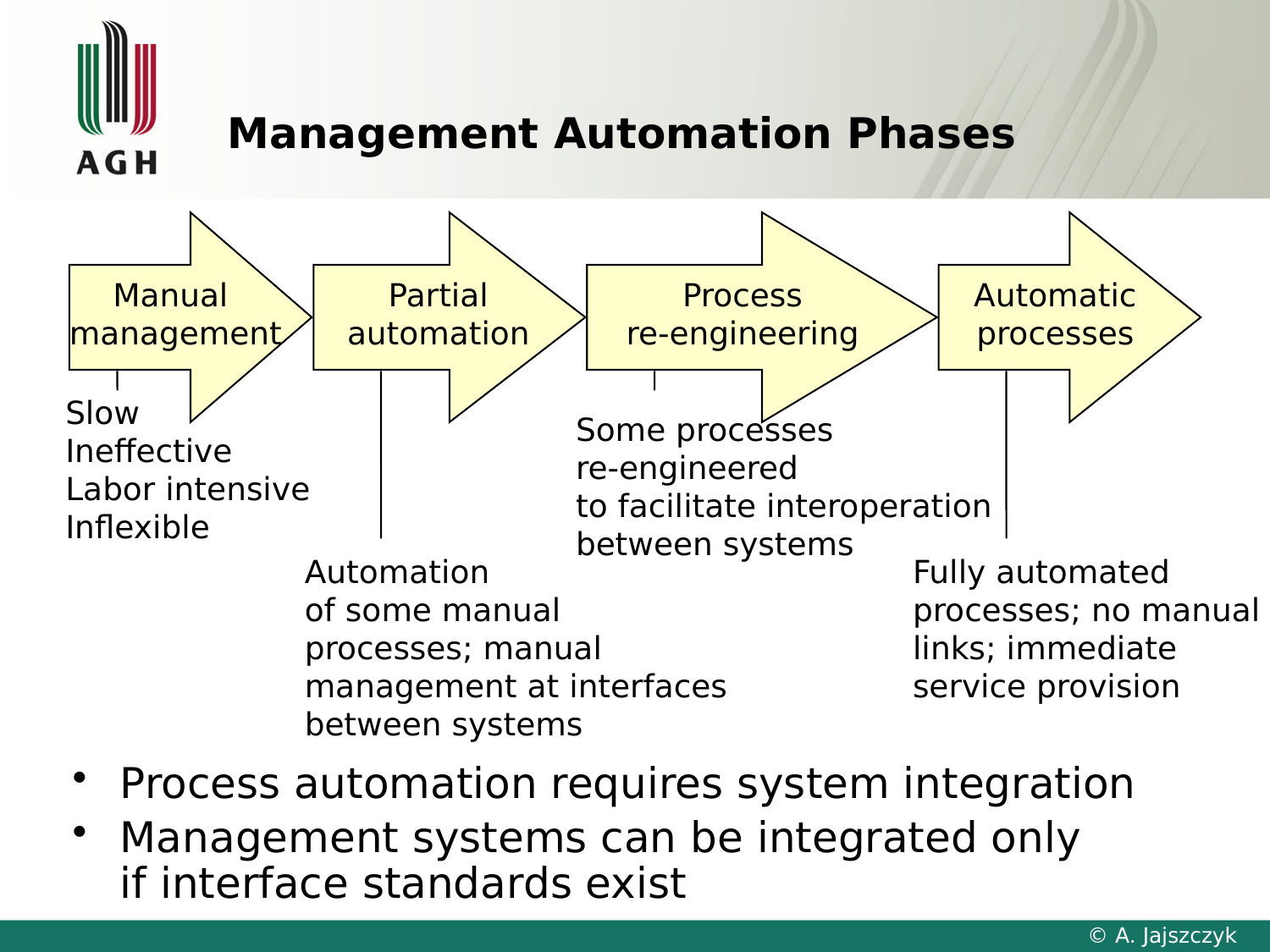

# Management Automation Phases

Manual
 management

Partial
automation

Process
re-engineering

Automatic
processes

Slow
Ineffective
Labor intensive
Inflexible

Automation
of some manual
processes; manual
management at interfaces
between systems

Some processes
re-engineered
to facilitate interoperation
between systems

Fully automated
processes; no manual
links; immediate
service provision
Process automation requires system integration
Management systems can be integrated only
if interface standards exist